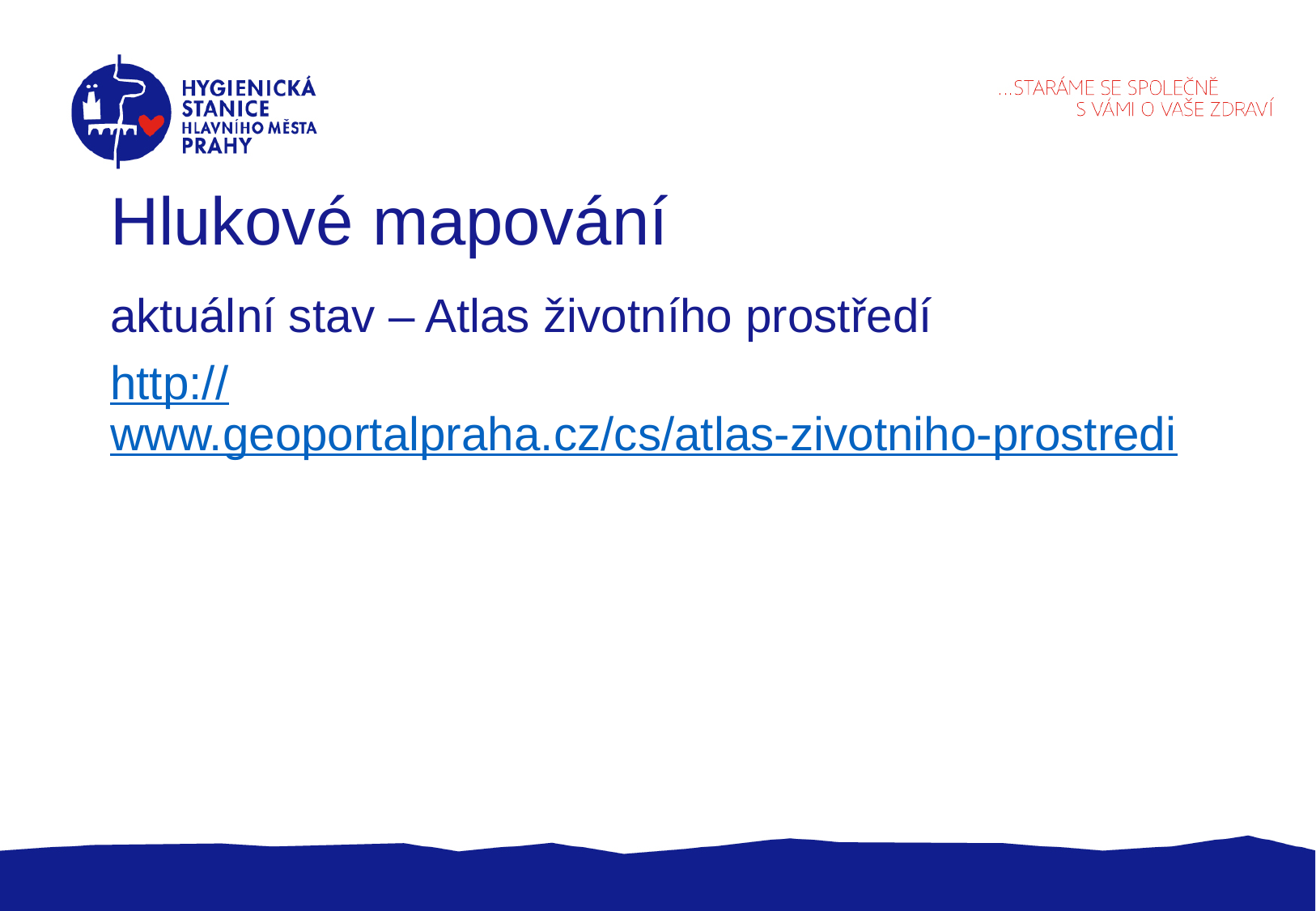

# Hlukové mapování
aktuální stav – Atlas životního prostředí
http://www.geoportalpraha.cz/cs/atlas-zivotniho-prostredi